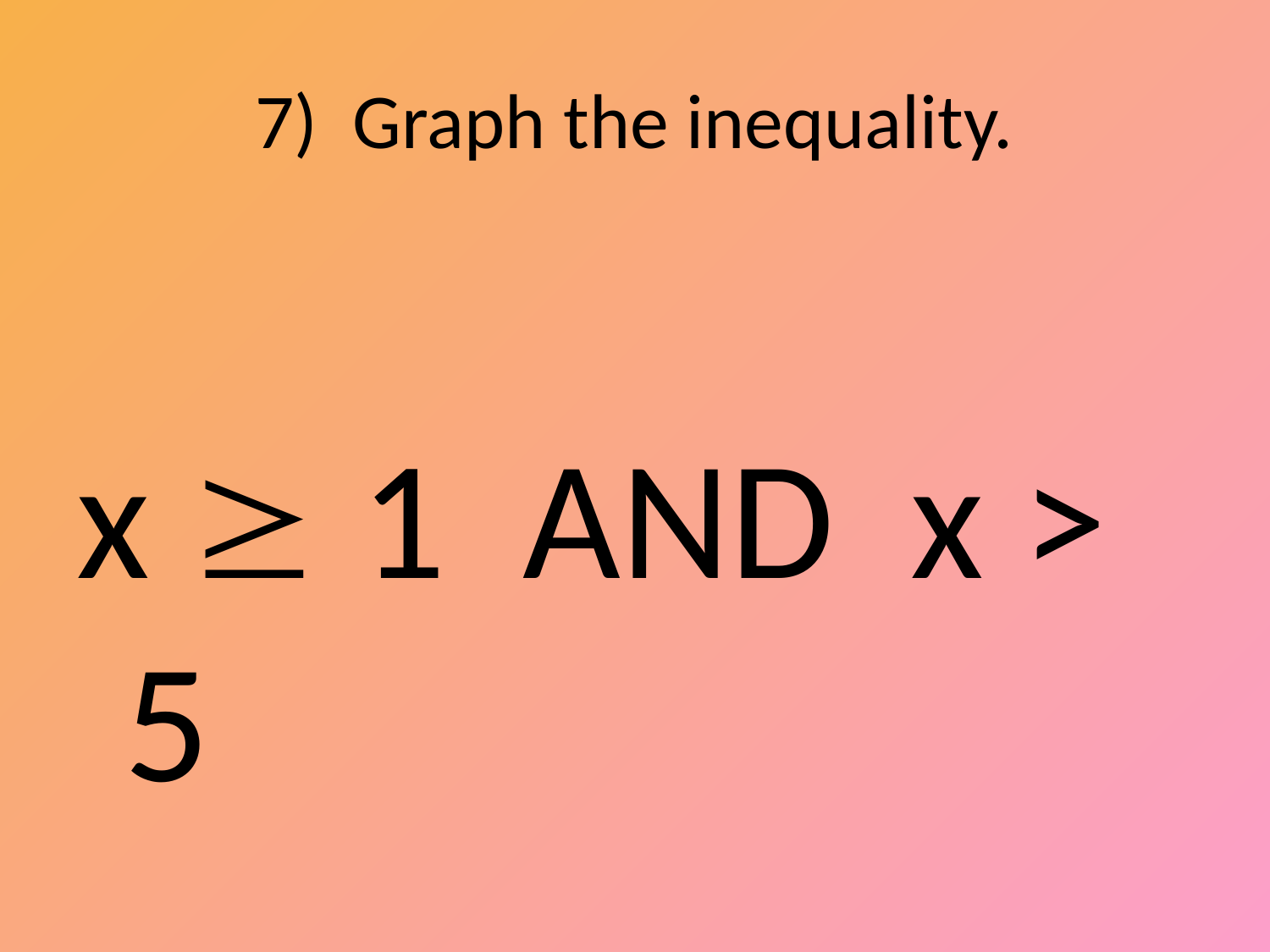

# 7)  Graph the inequality.

x ≥ 1  AND  x > 5